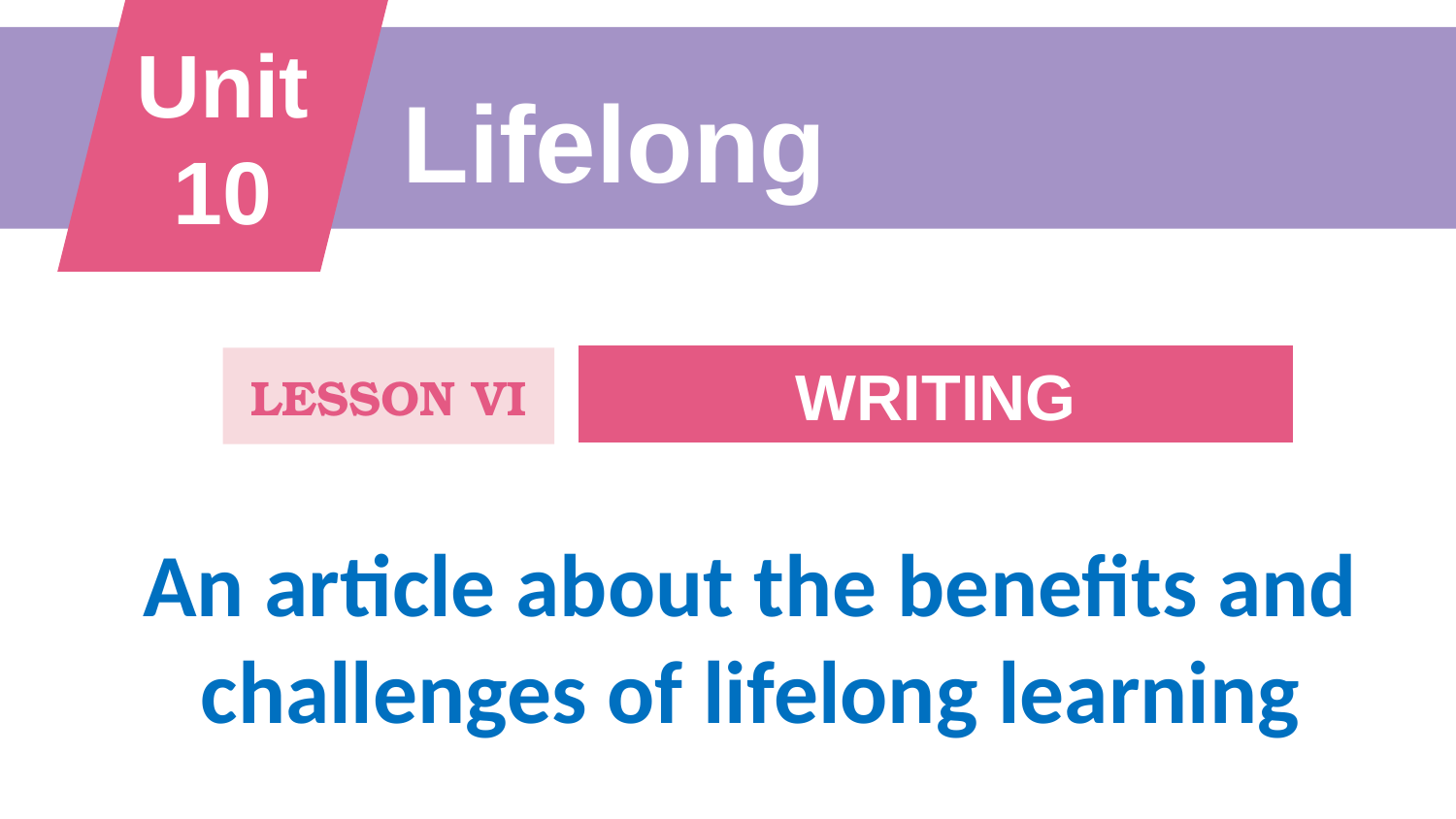

Unit 10

Lifelong learning
WRITING
LESSON VI
An article about the benefits and challenges of lifelong learning